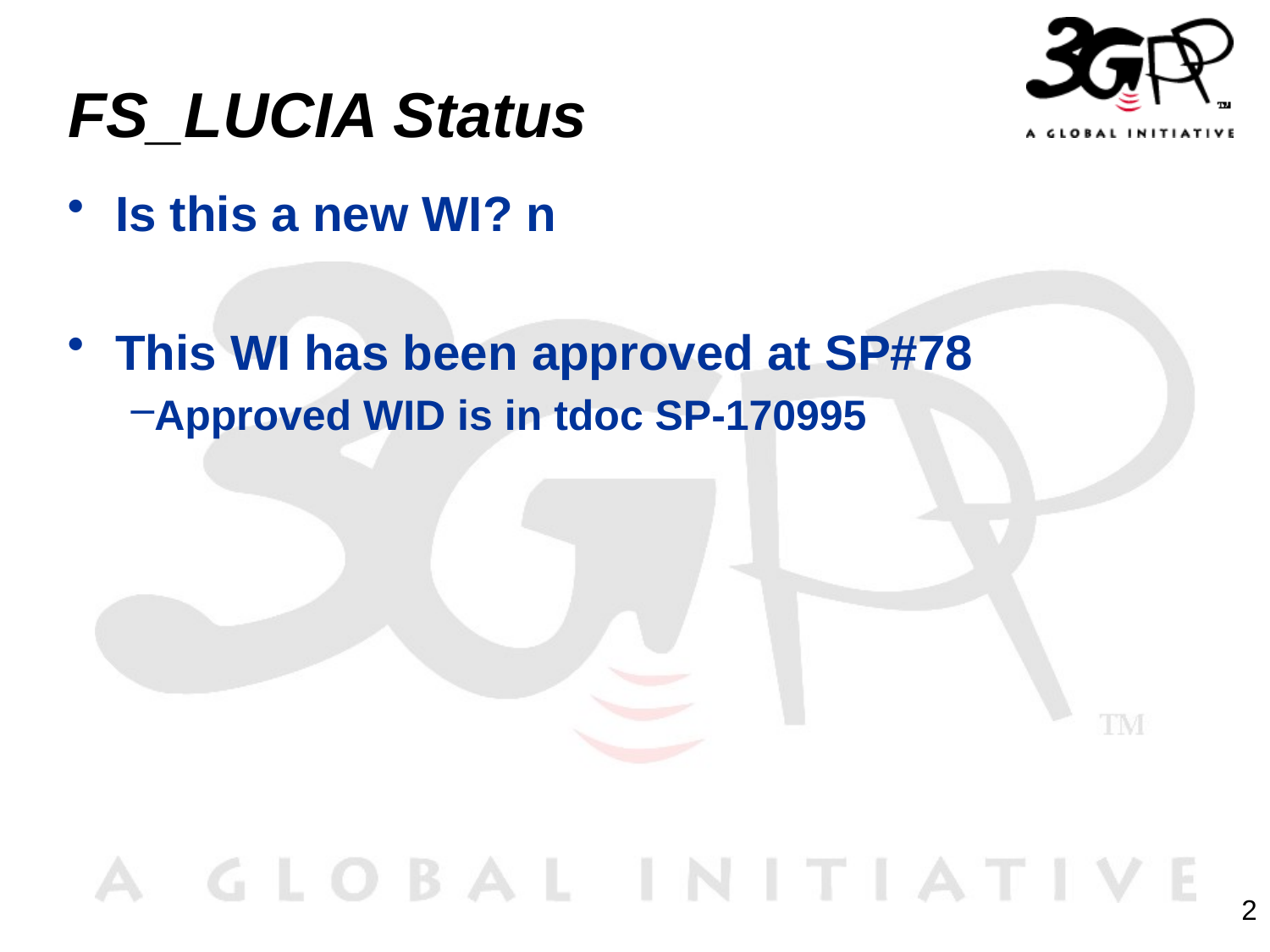

# FS_LUCIA Status
Is this a new WI? n

This WI has been approved at SP#78
Approved WID is in tdoc SP-170995
2